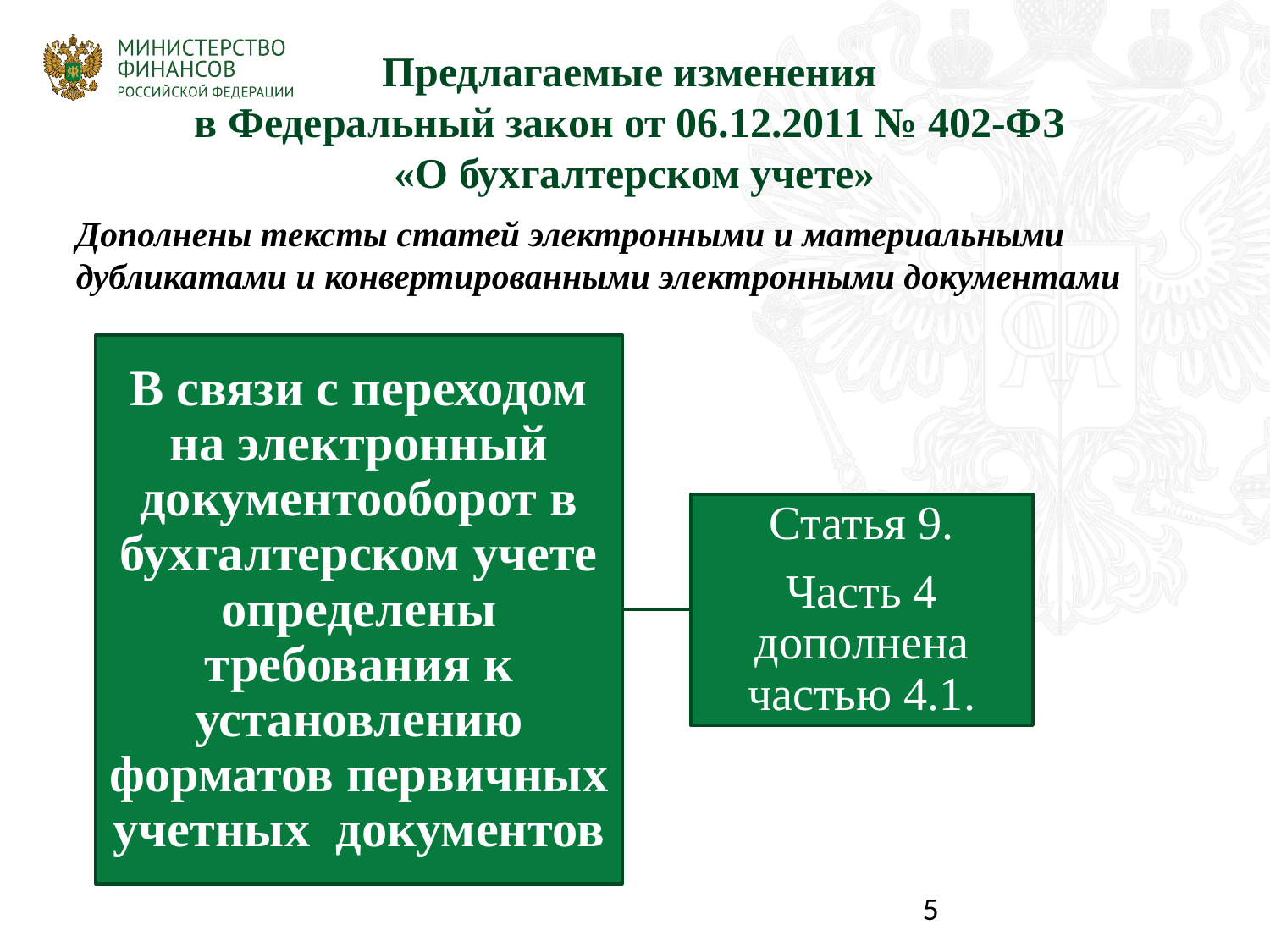

# Предлагаемые изменения в Федеральный закон от 06.12.2011 № 402-ФЗ «О бухгалтерском учете»
Дополнены тексты статей электронными и материальными дубликатами и конвертированными электронными документами

В связи с переходом на электронный документооборот в бухгалтерском учете определены требования к установлению форматов первичных учетных  документов
Статья 9.
Часть 4 дополнена частью 4.1.
5